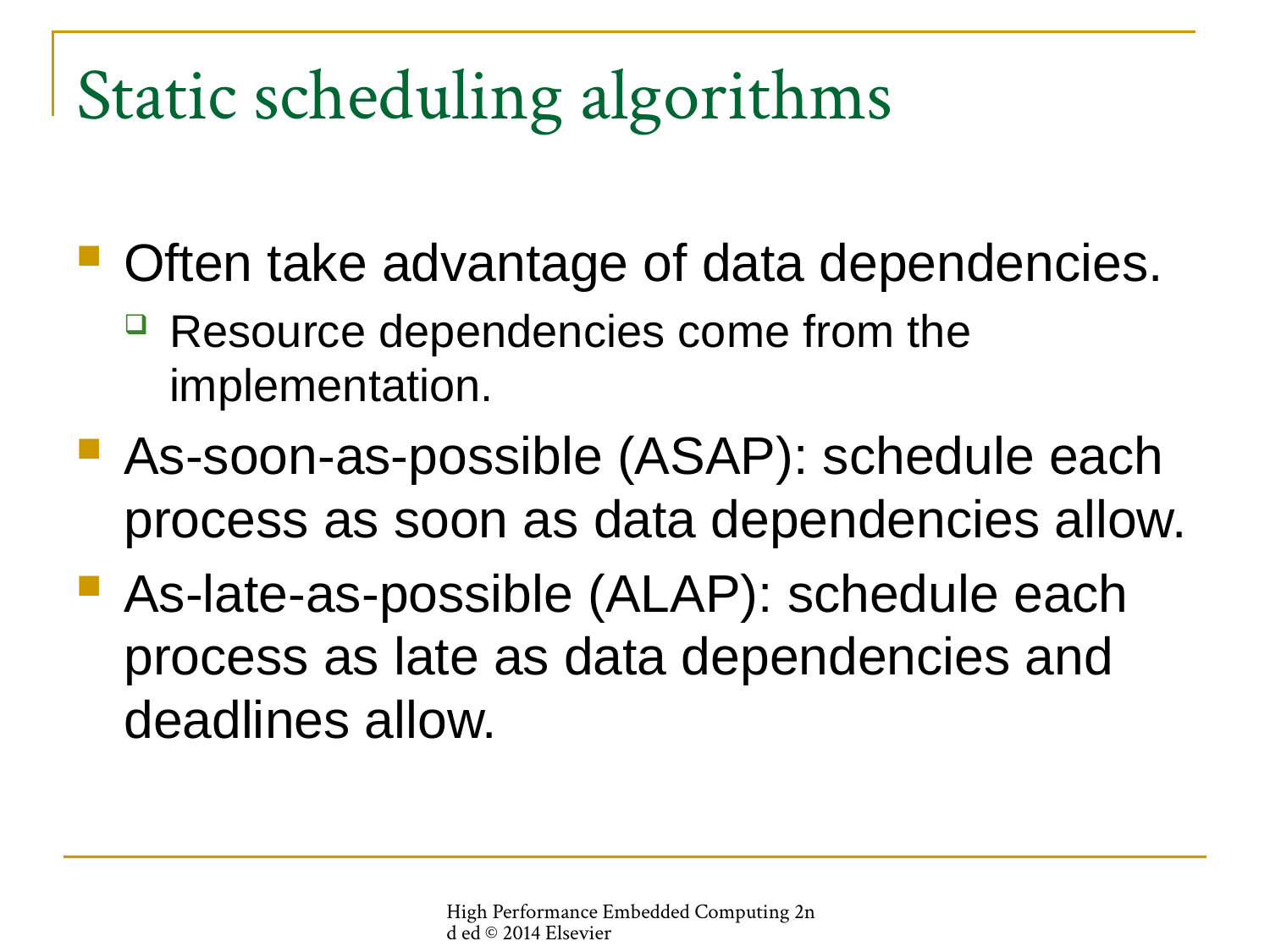

# Static scheduling algorithms
Often take advantage of data dependencies.
Resource dependencies come from the implementation.
As-soon-as-possible (ASAP): schedule each process as soon as data dependencies allow.
As-late-as-possible (ALAP): schedule each process as late as data dependencies and deadlines allow.
High Performance Embedded Computing 2nd ed © 2014 Elsevier